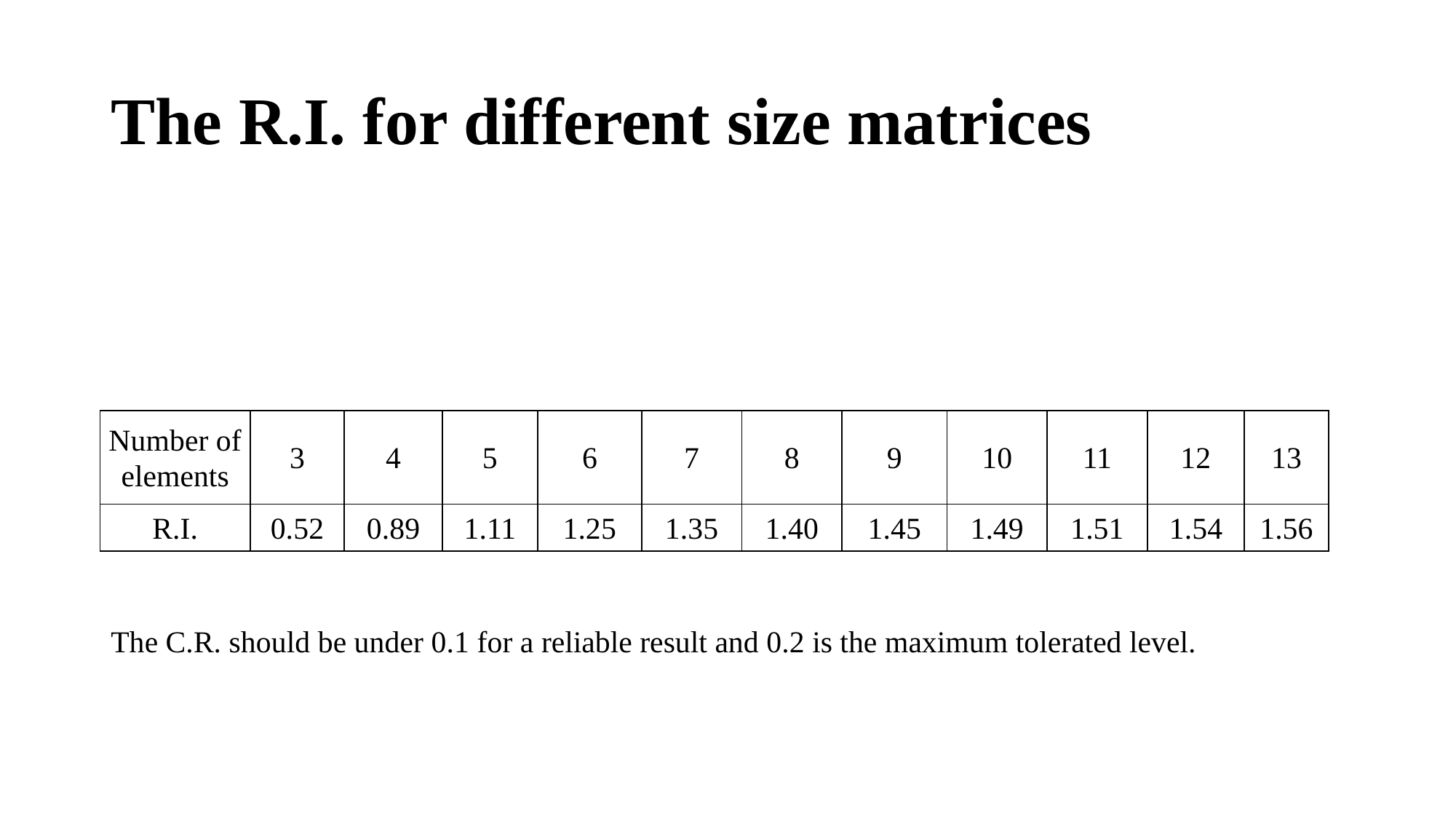

# The R.I. for different size matrices
| Number of elements | 3 | 4 | 5 | 6 | 7 | 8 | 9 | 10 | 11 | 12 | 13 |
| --- | --- | --- | --- | --- | --- | --- | --- | --- | --- | --- | --- |
| R.I. | 0.52 | 0.89 | 1.11 | 1.25 | 1.35 | 1.40 | 1.45 | 1.49 | 1.51 | 1.54 | 1.56 |
The C.R. should be under 0.1 for a reliable result and 0.2 is the maximum tolerated level.